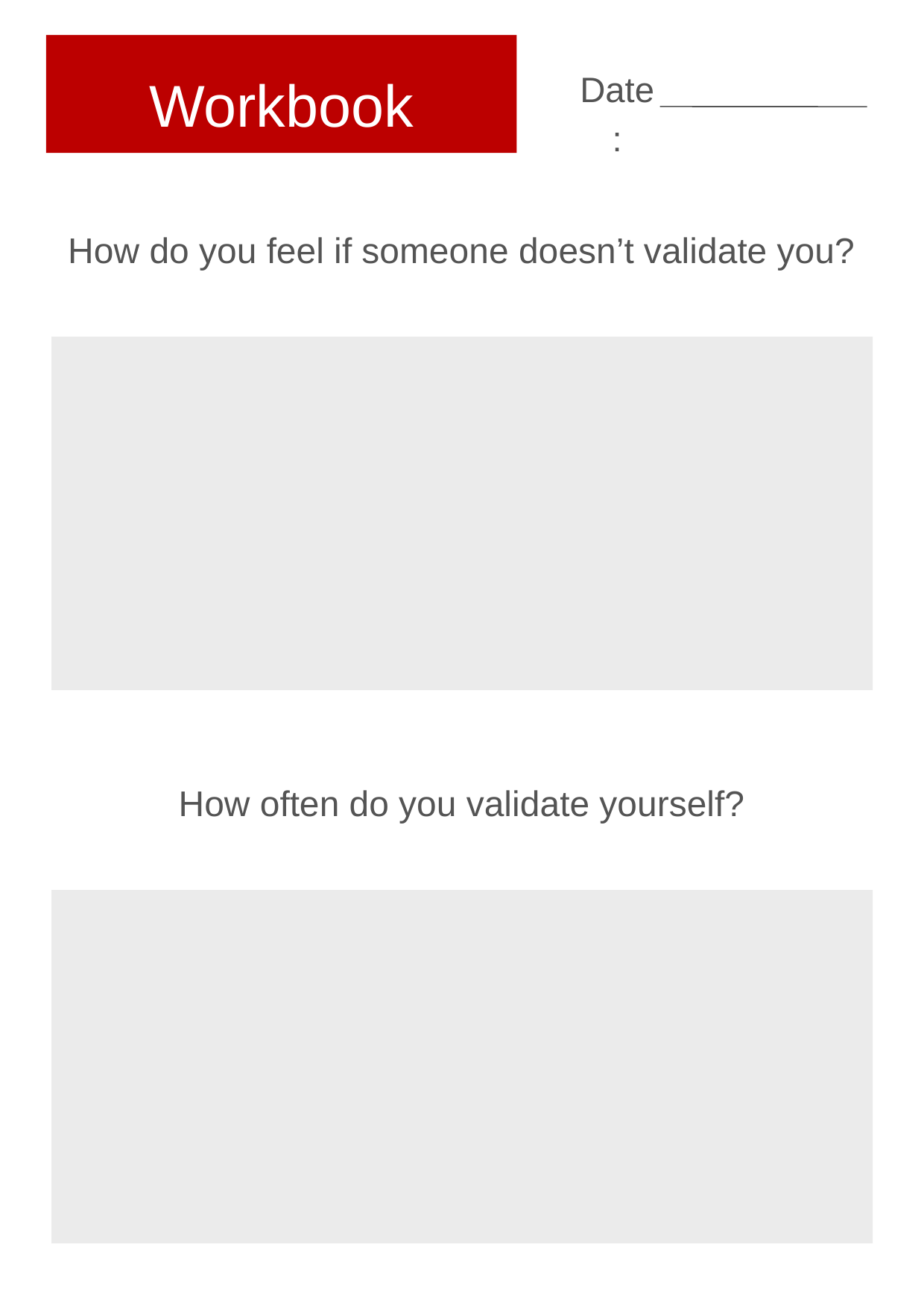

Workbook
Date:

How do you feel if someone doesn’t validate you?

How often do you validate yourself?